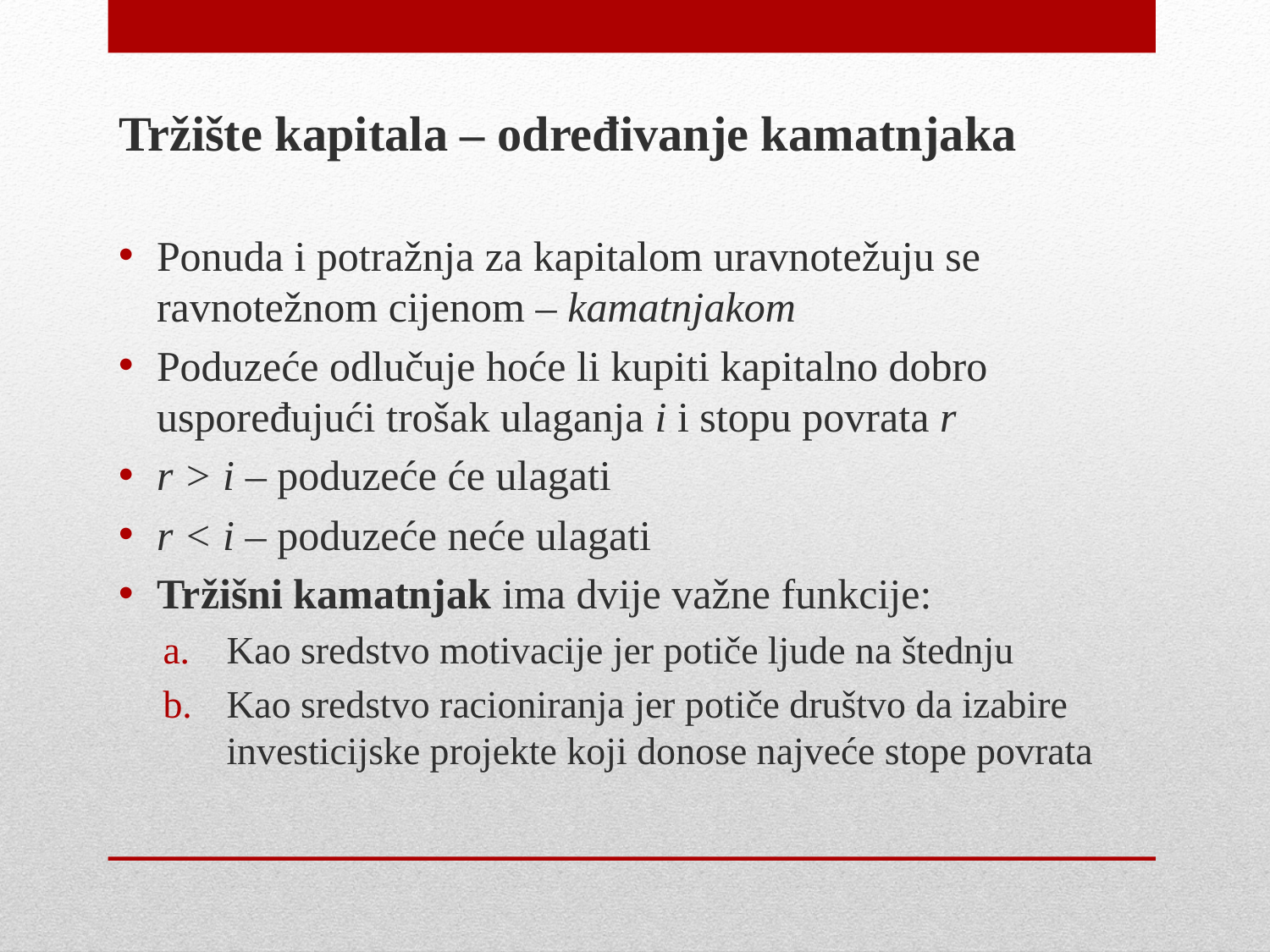

Tržište kapitala – određivanje kamatnjaka

Ponuda i potražnja za kapitalom uravnotežuju se ravnotežnom cijenom – kamatnjakom
Poduzeće odlučuje hoće li kupiti kapitalno dobro uspoređujući trošak ulaganja i i stopu povrata r
r > i – poduzeće će ulagati
r < i – poduzeće neće ulagati
Tržišni kamatnjak ima dvije važne funkcije:
Kao sredstvo motivacije jer potiče ljude na štednju
Kao sredstvo racioniranja jer potiče društvo da izabire investicijske projekte koji donose najveće stope povrata